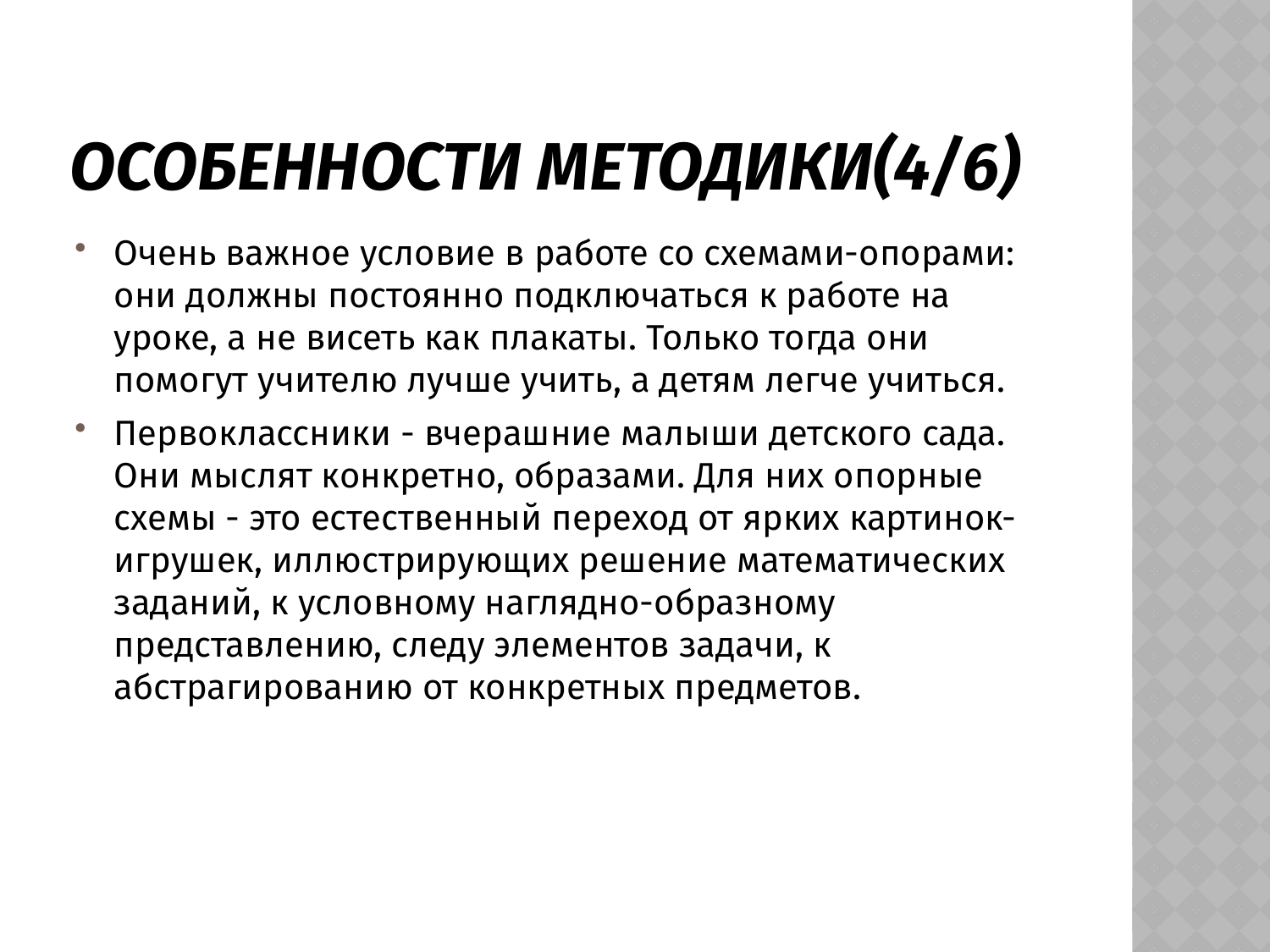

# Особенности методики(4/6)
Очень важное условие в работе со схемами-опорами: они должны постоянно подключаться к работе на уроке, а не висеть как плакаты. Только тогда они помогут учителю лучше учить, а детям легче учиться.
Первоклассники - вчерашние малыши детского сада. Они мыслят конкретно, образами. Для них опорные схемы - это естественный переход от ярких картинок-игрушек, иллюстрирующих решение математических заданий, к условному наглядно-образному представлению, следу элементов задачи, к абстрагированию от конкретных предметов.